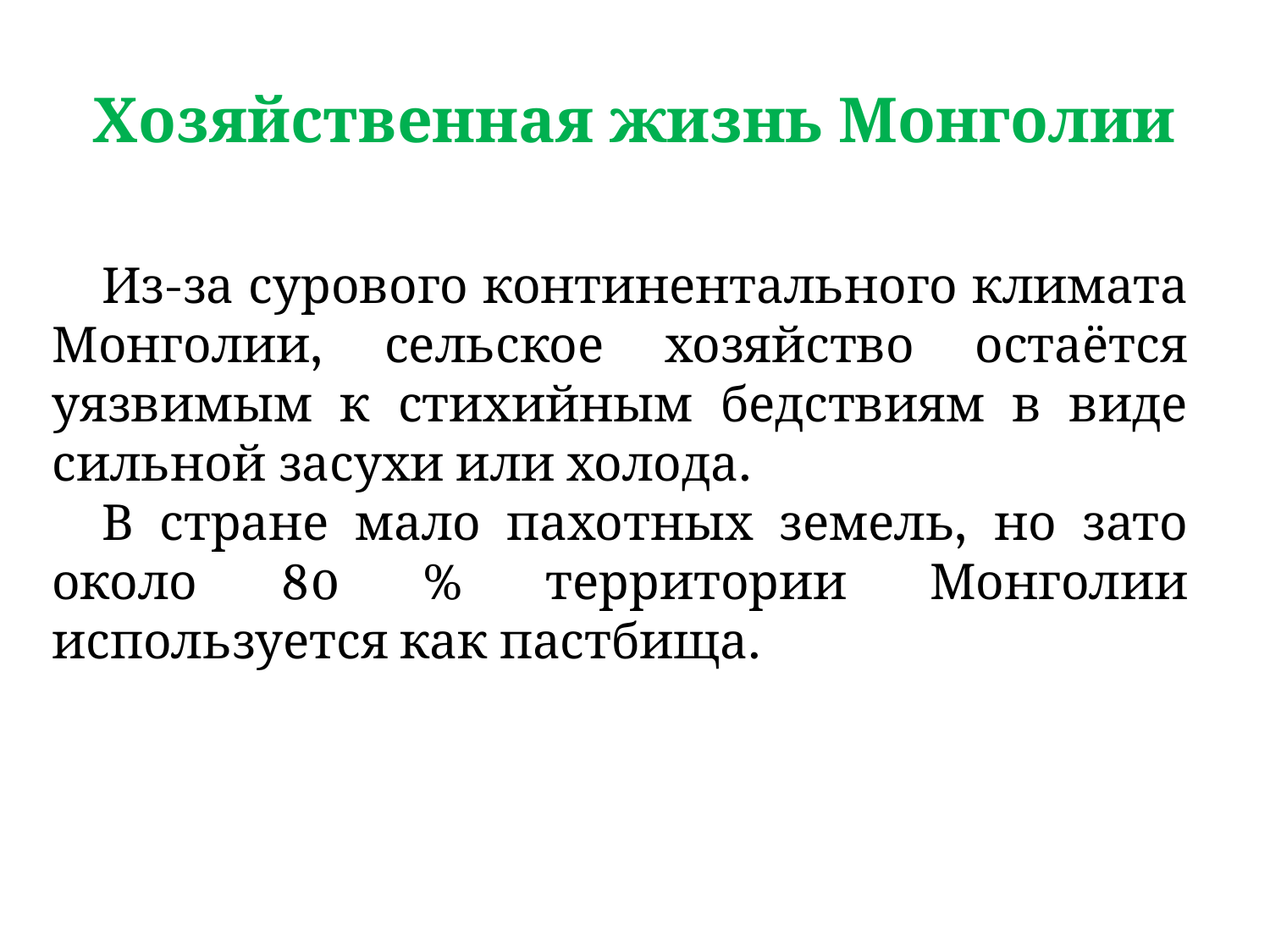

# Хозяйственная жизнь Монголии
Из-за сурового континентального климата Монголии, сельское хозяйство остаётся уязвимым к стихийным бедствиям в виде сильной засухи или холода.
В стране мало пахотных земель, но зато около 80 % территории Монголии используется как пастбища.